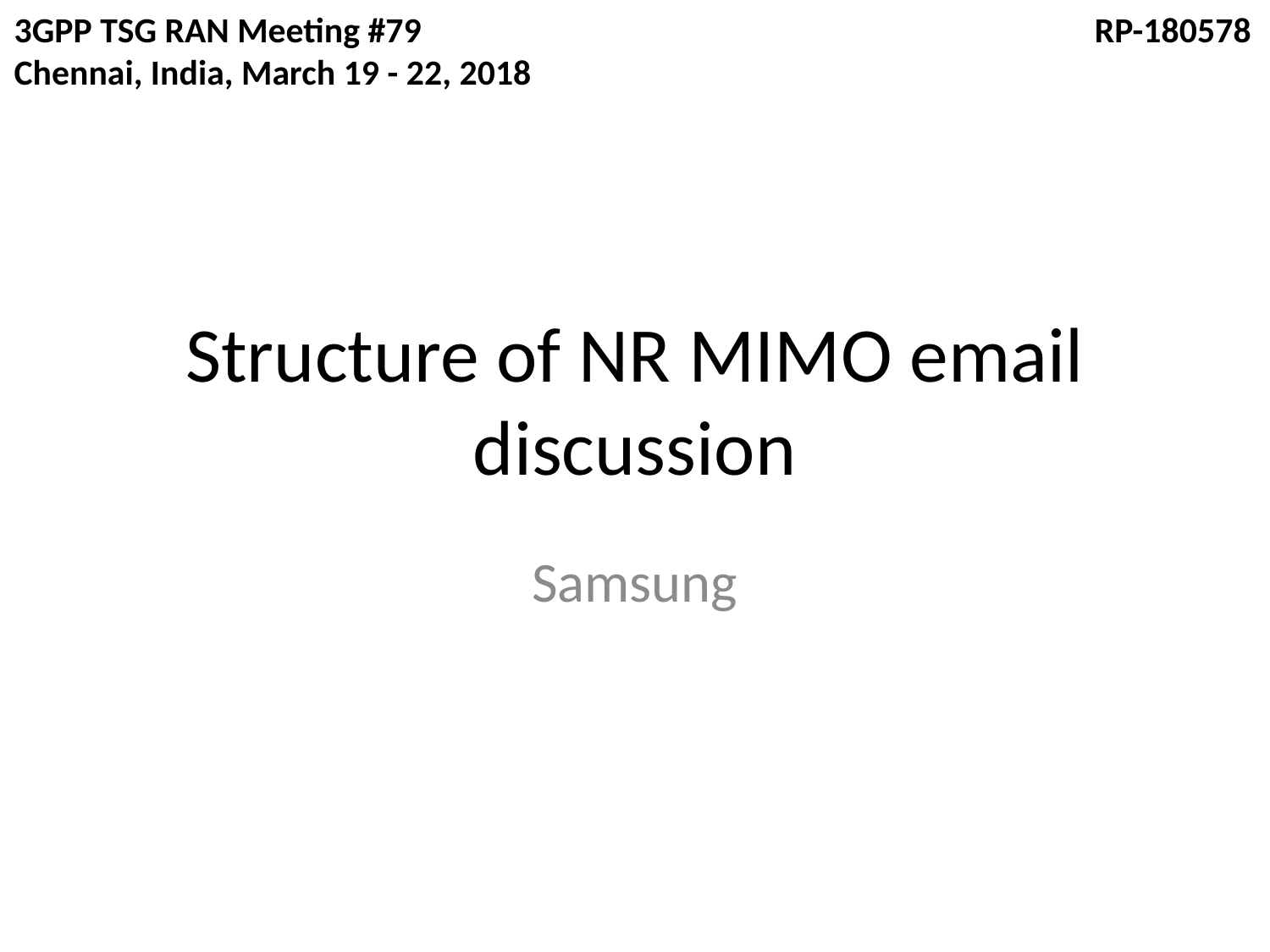

3GPP TSG RAN Meeting #79
Chennai, India, March 19 - 22, 2018
RP-180578
# Structure of NR MIMO email discussion
Samsung